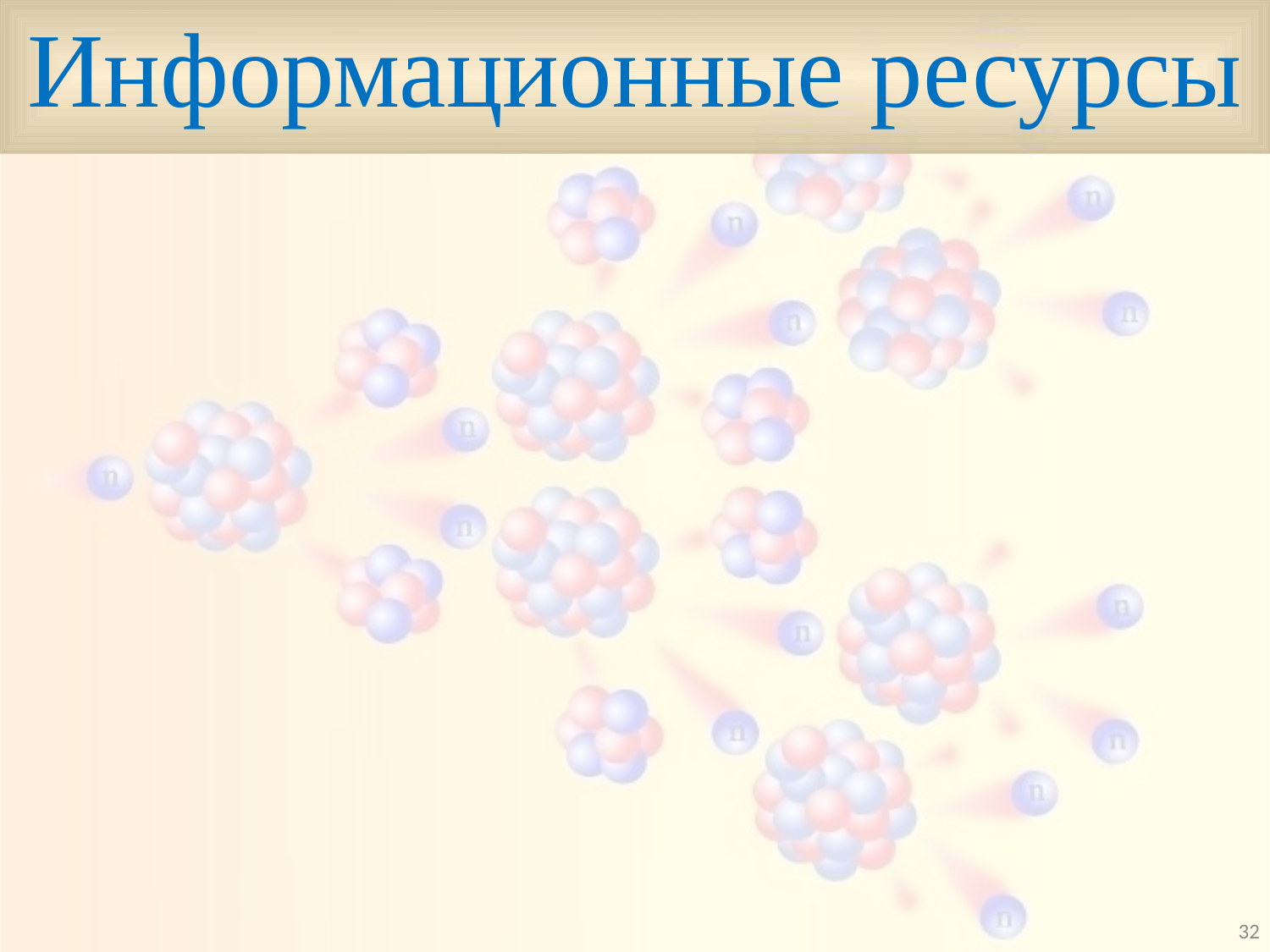

Информационные ресурсы
32
Коханова В.А. Метод проектов как технология личностно ориентированного образования на уроках литературы.
Новикова Т. Проектные технологии на уроках и во внеурочной деятельности // Народное образование, 2000, № 7.
Организация проектной деятельности в образовательном учреждении./ Сост. С.Г.Щербакова. – Волгоград: ИТД «Корифей», 2007г. – 96с.
Пахомова Н.Ю. Проектное обучение – что это? // Методист, 2004, № 1.
Полат Е.С., Бухаркина М.Ю., Моисеева М.В., Петров А.Е.; Под ред. Е.С. Полат. Новые педагогические и информационные технологии в системе образования: Учеб. пособие для студ. пед. вузов и системы повыш. квалиф.пед. кадров. - М.: Издательский центр "Академия", 2001.
Учебные проекты с использованием Microsoft Office: Методическое пособие для учителя. – М.: БИНОМ. Лаборатория знаний, 2006.
Хуторской А.В. Статья «Ключевые компетентности как компонент личностно-ориентированного образования», Народное образование, 2003. - №2. – С.58-64.
Хуторской А.В. Статья «Технология проектирования ключевых компетентностей и предметных компетентностей». Интернет- журнал "Эйдос".
Шмырёв Андрей Анатольевич. Технология реализации задачного подхода в дополнительном образовании по информатике в условиях профильной школы: Дис. кандидата пед. наук. – Тамбов, 2010. – 231 с.